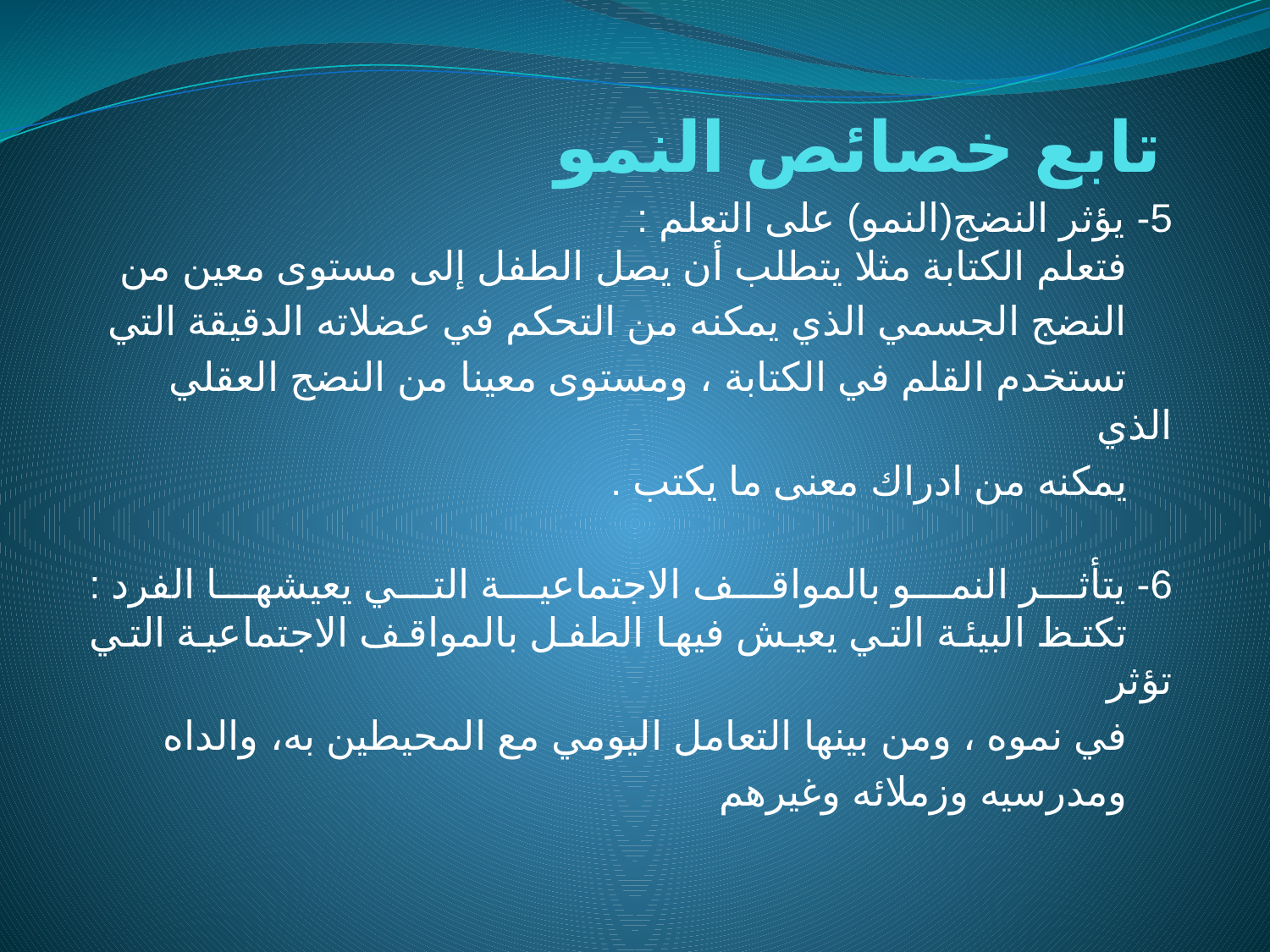

# تابع خصائص النمو
5- يؤثر النضج(النمو) على التعلم :
    فتعلم الكتابة مثلا يتطلب أن يصل الطفل إلى مستوى معين من
    النضج الجسمي الذي يمكنه من التحكم في عضلاته الدقيقة التي
    تستخدم القلم في الكتابة ، ومستوى معينا من النضج العقلي الذي
    يمكنه من ادراك معنى ما يكتب .
6- يتأثر النمو بالمواقف الاجتماعية التي يعيشها الفرد :
    تكتظ البيئة التي يعيش فيها الطفل بالمواقف الاجتماعية التي تؤثر
    في نموه ، ومن بينها التعامل اليومي مع المحيطين به، والداه
    ومدرسيه وزملائه وغيرهم